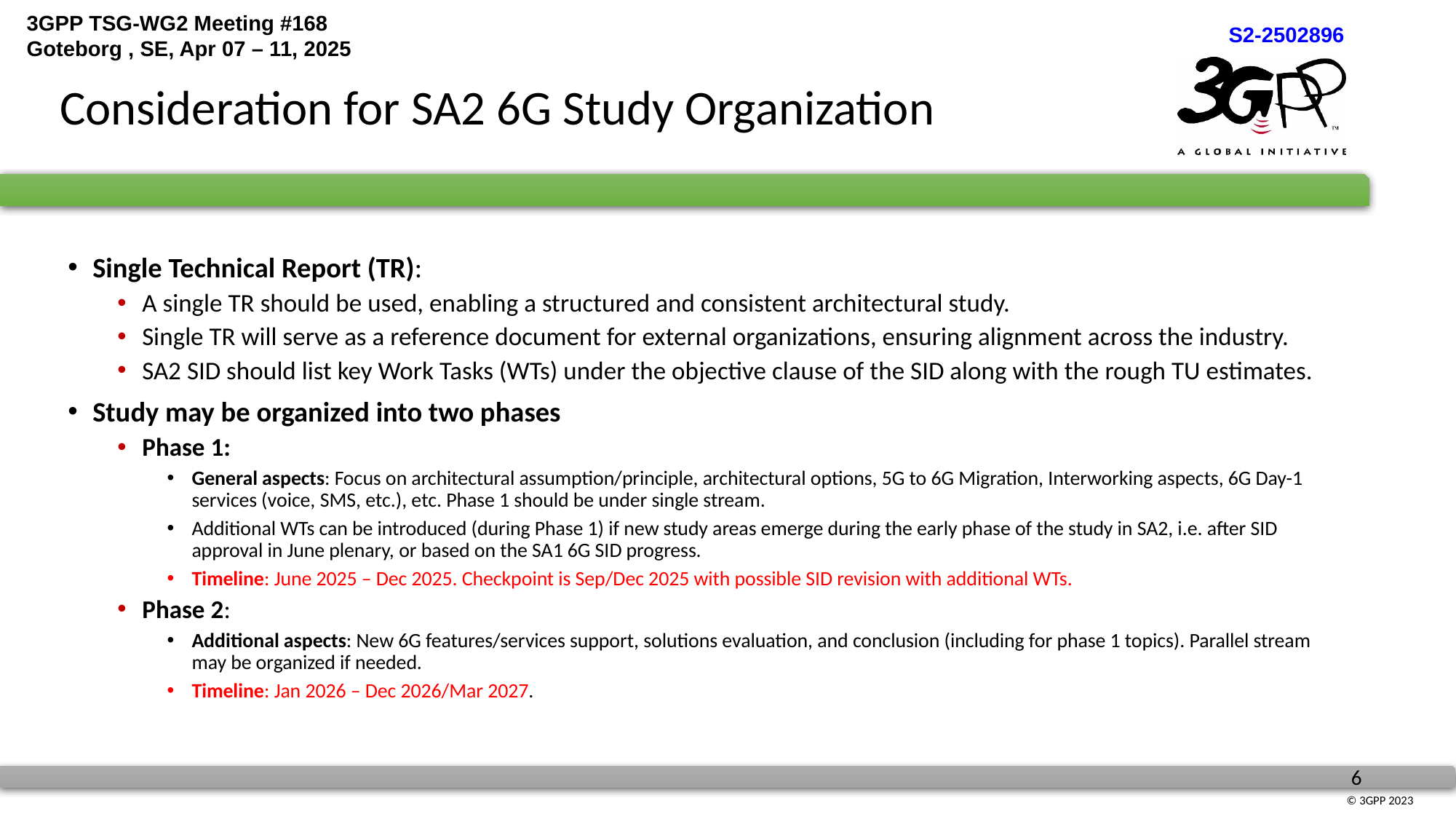

# Consideration for SA2 6G Study Organization
Single Technical Report (TR):
A single TR should be used, enabling a structured and consistent architectural study.
Single TR will serve as a reference document for external organizations, ensuring alignment across the industry.
SA2 SID should list key Work Tasks (WTs) under the objective clause of the SID along with the rough TU estimates.
Study may be organized into two phases
Phase 1:
General aspects: Focus on architectural assumption/principle, architectural options, 5G to 6G Migration, Interworking aspects, 6G Day-1 services (voice, SMS, etc.), etc. Phase 1 should be under single stream.
Additional WTs can be introduced (during Phase 1) if new study areas emerge during the early phase of the study in SA2, i.e. after SID approval in June plenary, or based on the SA1 6G SID progress.
Timeline: June 2025 – Dec 2025. Checkpoint is Sep/Dec 2025 with possible SID revision with additional WTs.
Phase 2:
Additional aspects: New 6G features/services support, solutions evaluation, and conclusion (including for phase 1 topics). Parallel stream may be organized if needed.
Timeline: Jan 2026 – Dec 2026/Mar 2027.